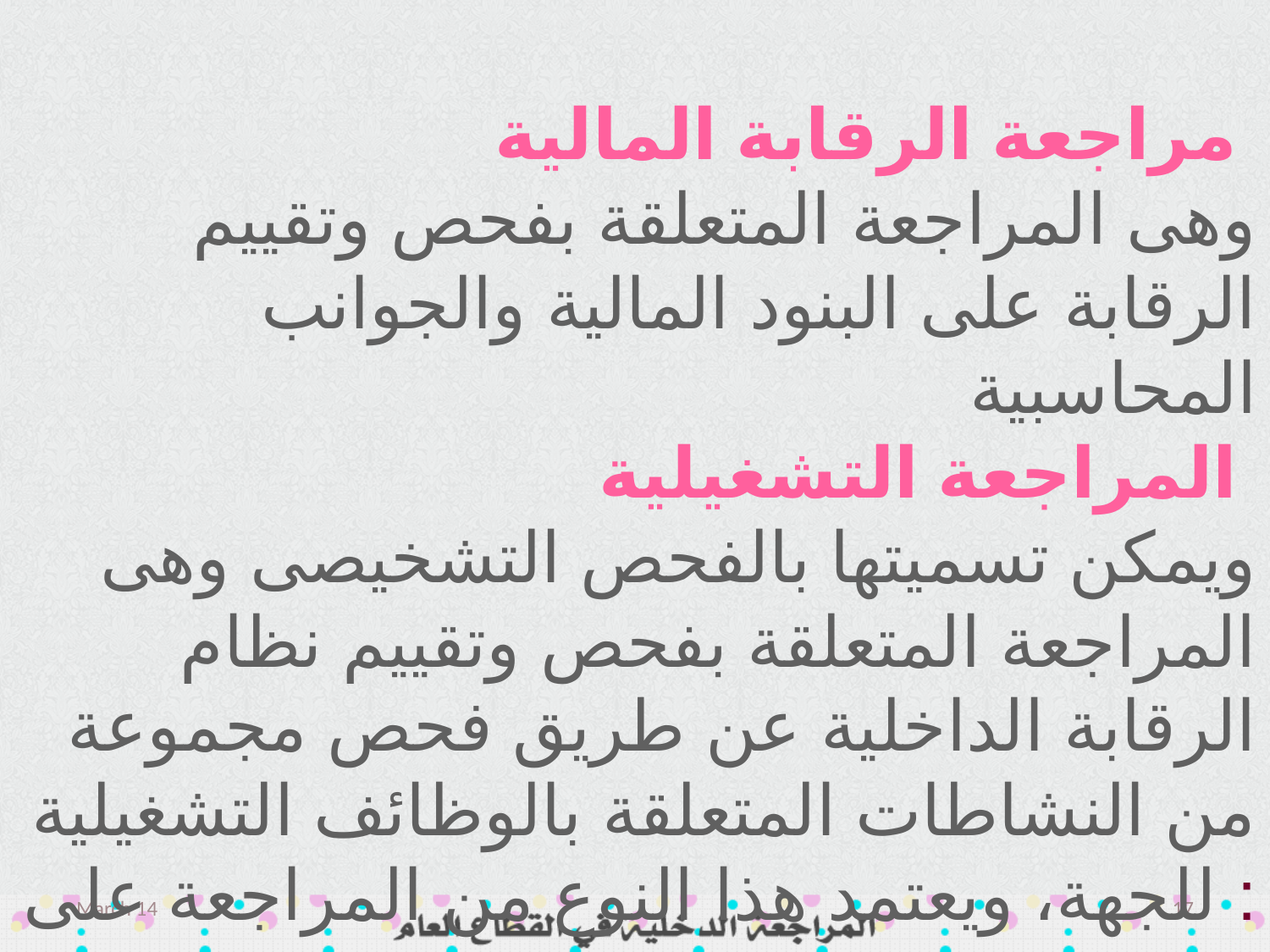

مراجعة الرقابة المالية
وهى المراجعة المتعلقة بفحص وتقييم الرقابة على البنود المالية والجوانب المحاسبية
المراجعة التشغيلية
ويمكن تسميتها بالفحص التشخيصى وهى المراجعة المتعلقة بفحص وتقييم نظام الرقابة الداخلية عن طريق فحص مجموعة من النشاطات المتعلقة بالوظائف التشغيلية للجهة، ويعتمد هذا النوع من المراجعة على :
March 14
17